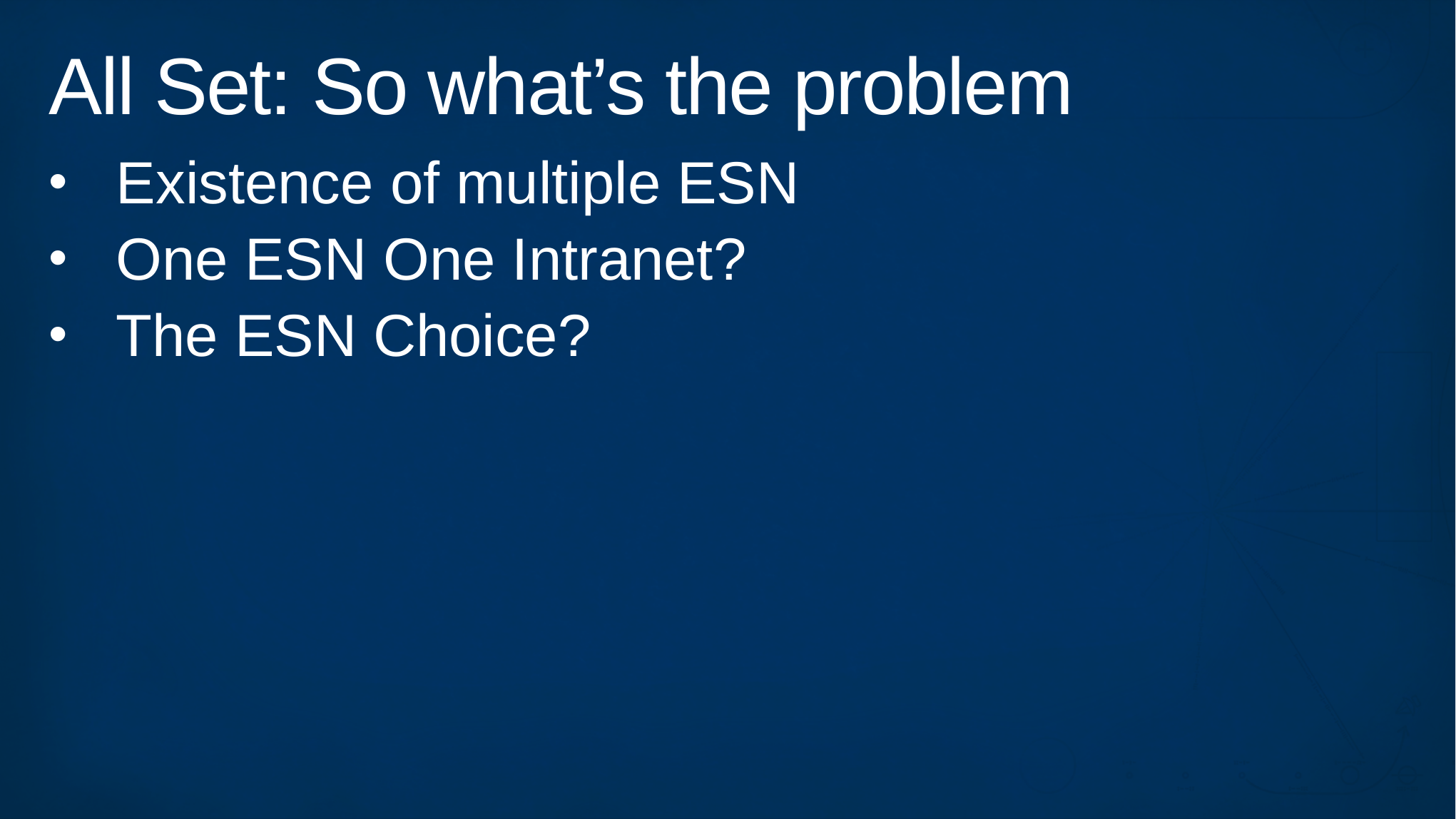

# All Set: So what’s the problem
Existence of multiple ESN
One ESN One Intranet?
The ESN Choice?